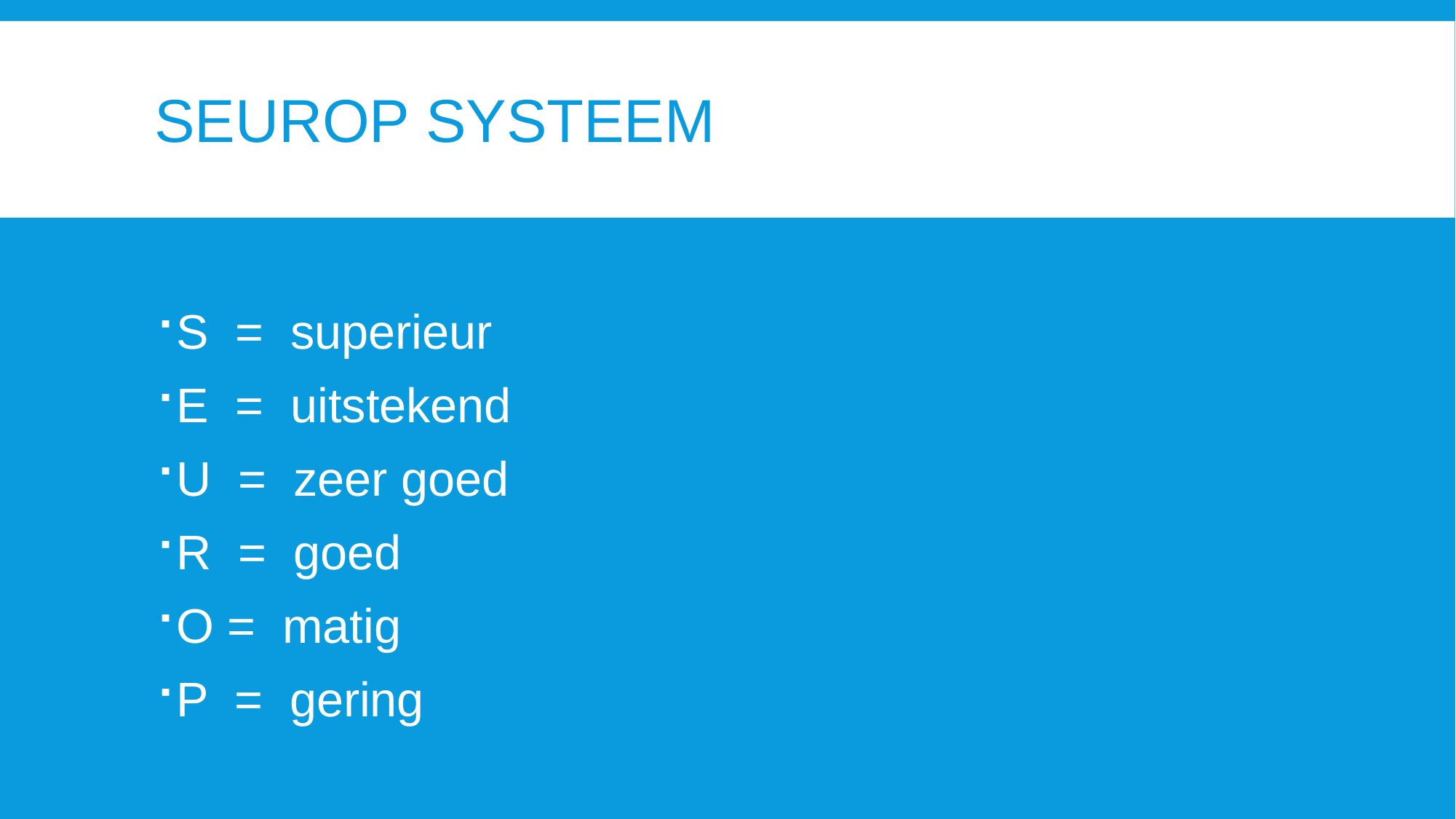

# SEUROP systeem

S  =  superieur
E  =  uitstekend
U  =  zeer goed
R  =  goed
O =  matig
P  =  gering